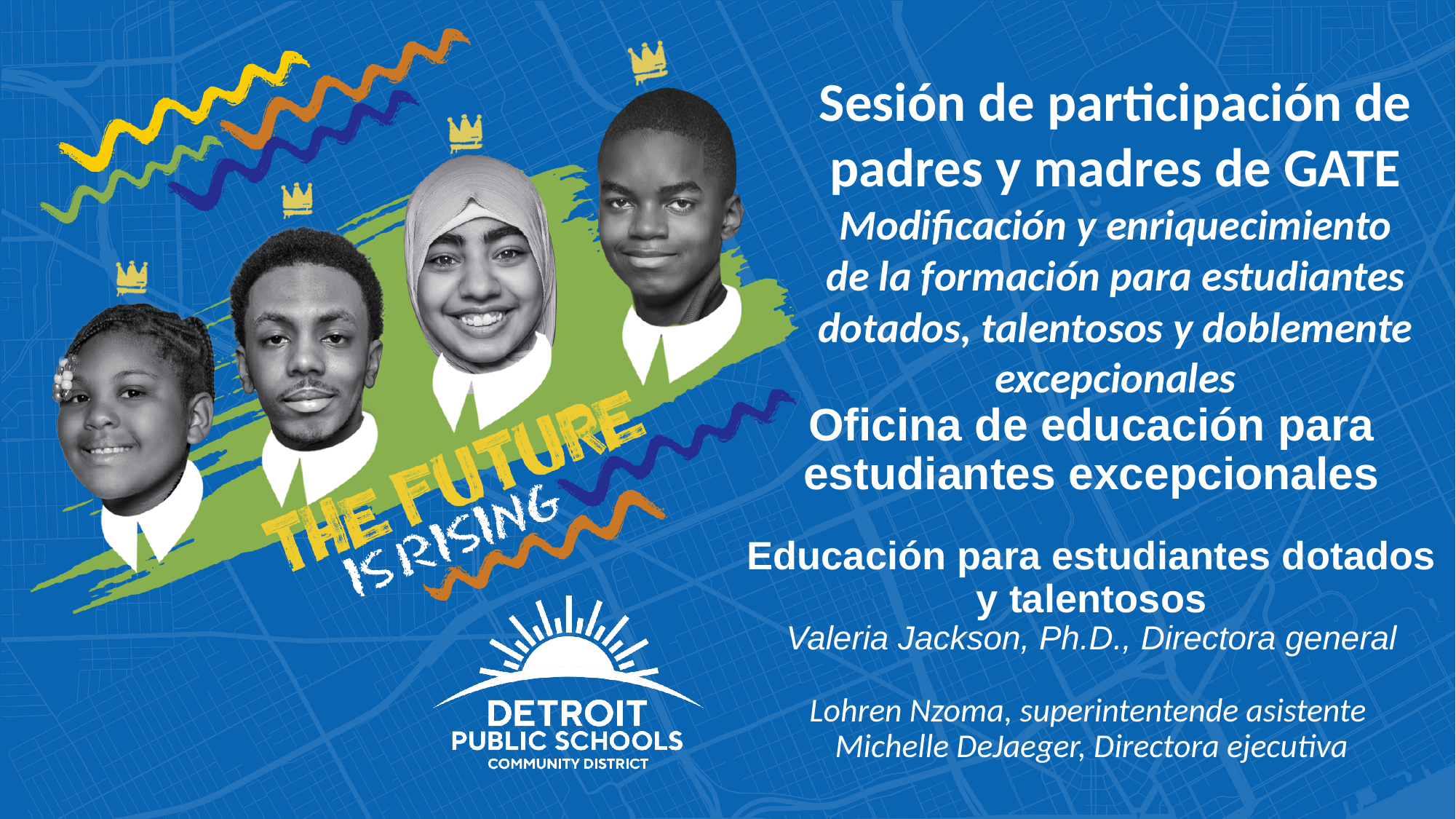

Sesión de participación de padres y madres de GATE
Modificación y enriquecimiento de la formación para estudiantes dotados, talentosos y doblemente excepcionales
# Oficina de educación para estudiantes excepcionales Educación para estudiantes dotados y talentosos Valeria Jackson, Ph.D., Directora general Lohren Nzoma, superintentende asistente Michelle DeJaeger, Directora ejecutiva